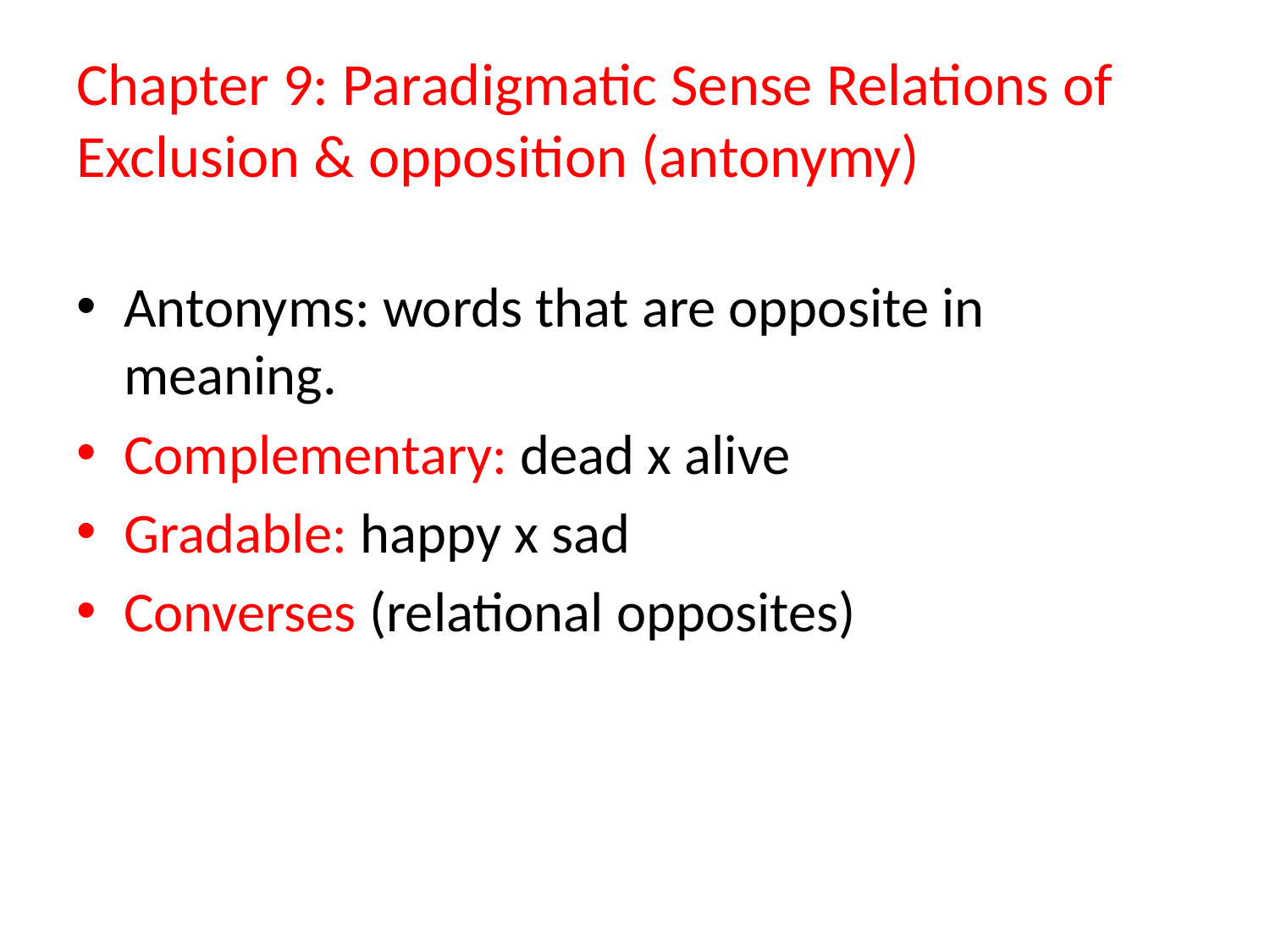

# Chapter 9: Paradigmatic Sense Relations of Exclusion & opposition (antonymy)
Antonyms: words that are opposite in meaning.
Complementary: dead x alive
Gradable: happy x sad
Converses (relational opposites)